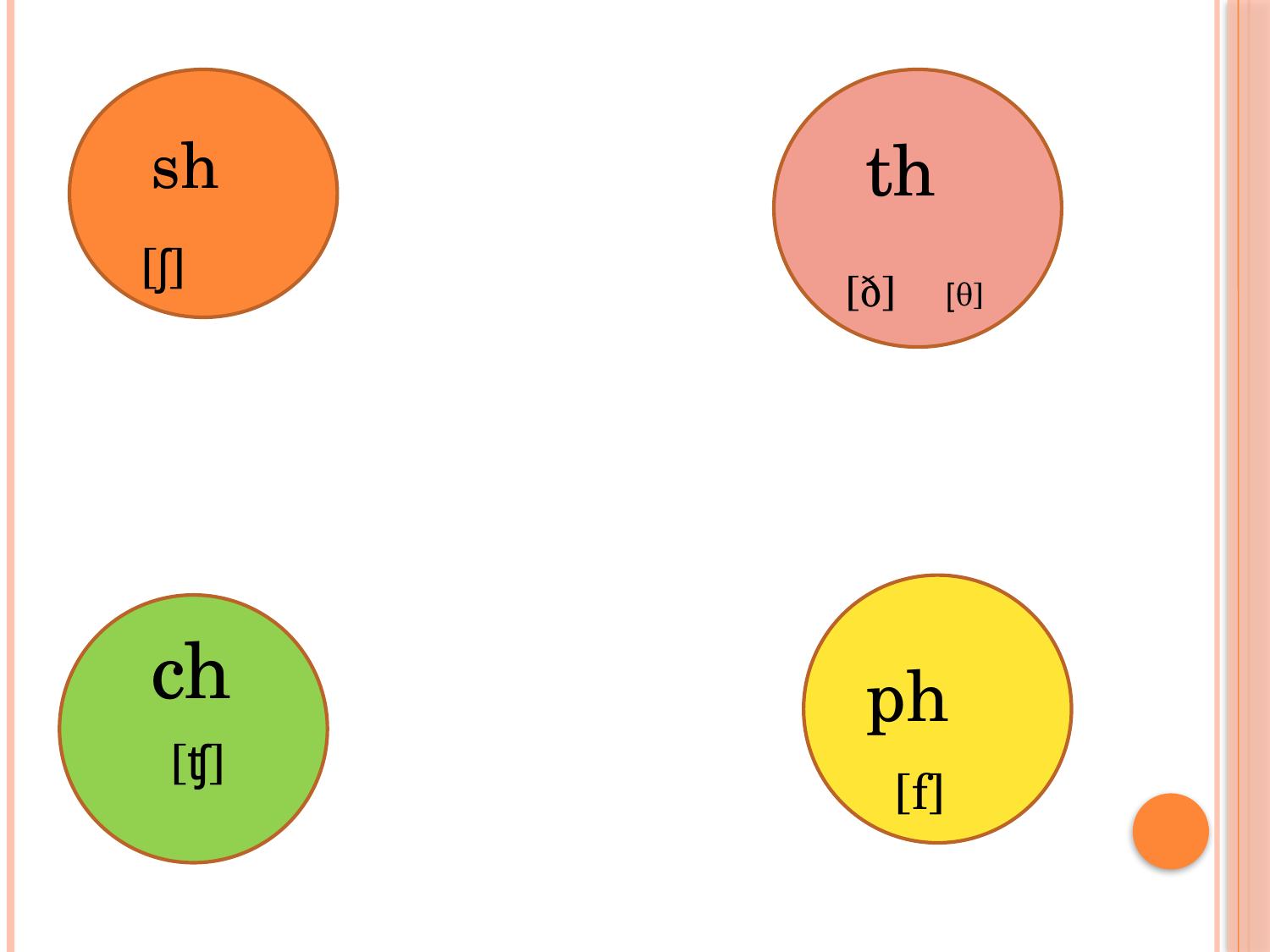

sh

th

[ʃ]
[ð]
[θ]

ph

ch

[ʧ]
[f]